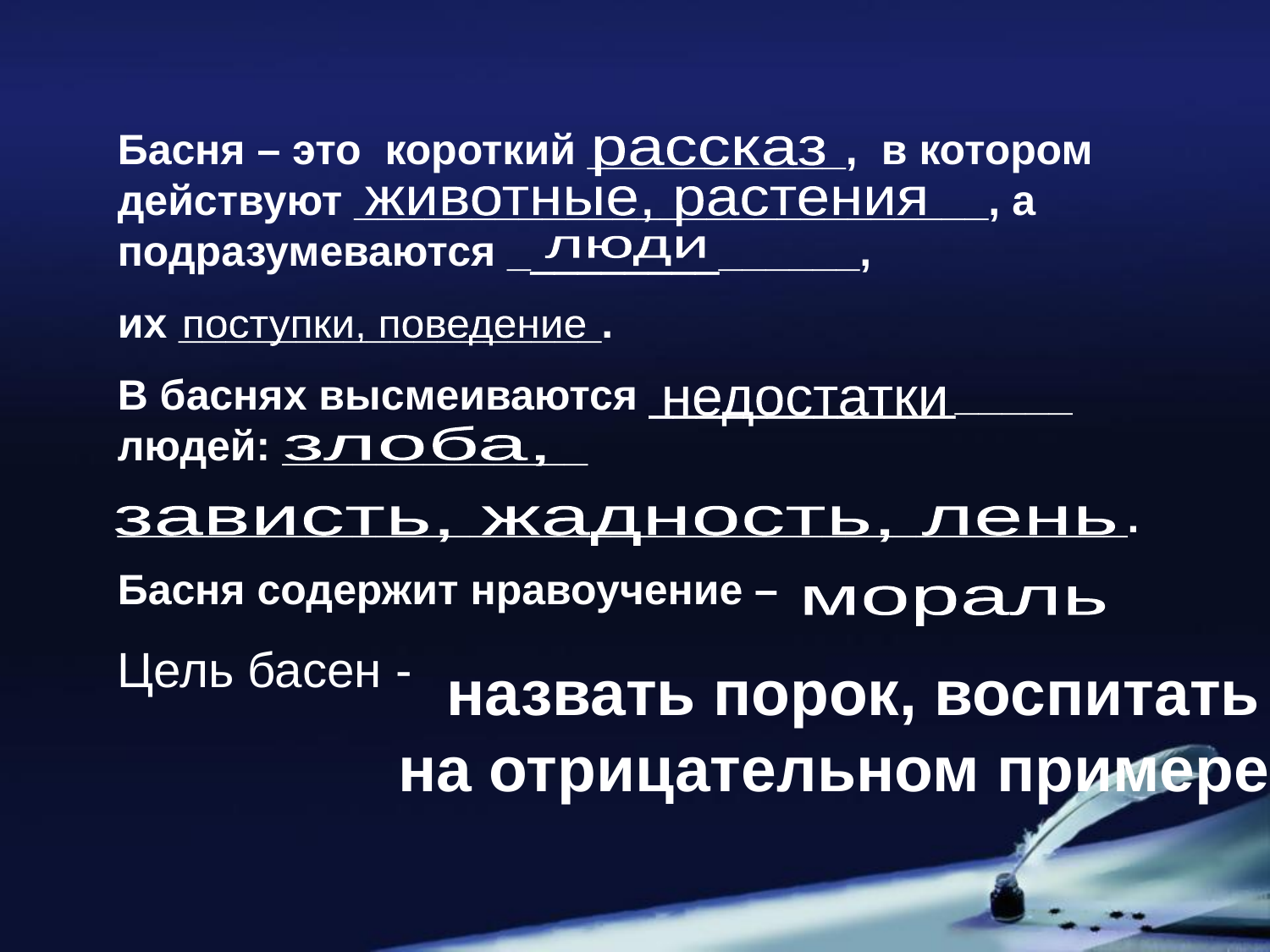

Басня – это  короткий ___________,  в котором действуют ___________________________, а подразумеваются _______________,
их __________________.
В баснях высмеиваются __________________ людей: _____________
___________________________________________.
Басня содержит нравоучение –
Цель басен -

рассказ
животные, растения
люди
поступки, поведение
недостатки
злоба,
зависть, жадность, лень
мораль
                     назвать порок, воспитать                   на отрицательном примере.